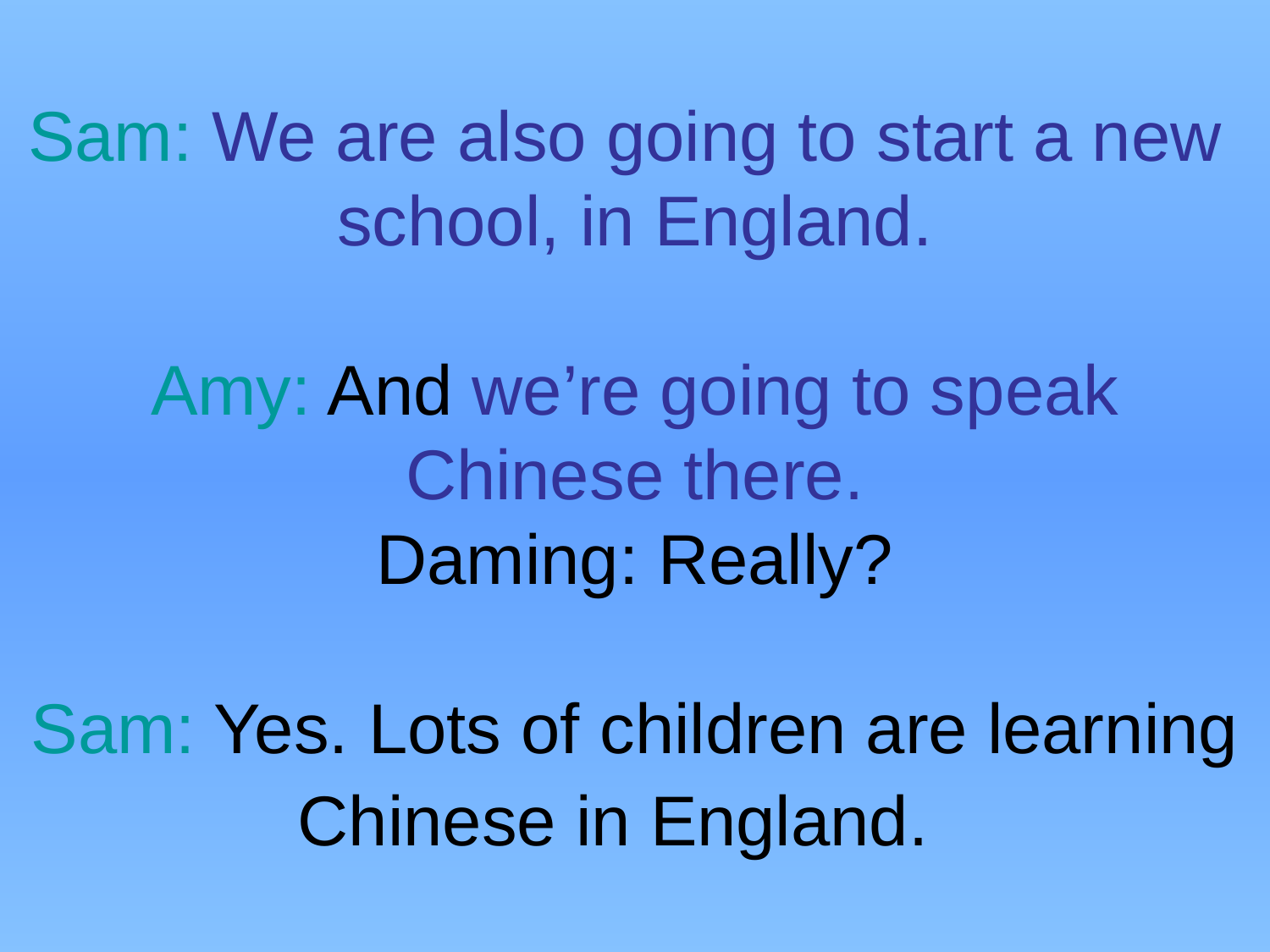

# Sam: We are also going to start a new  school, in England. Amy: And we’re going to speak Chinese there. Daming: Really? Sam: Yes. Lots of children are learning Chinese in England.